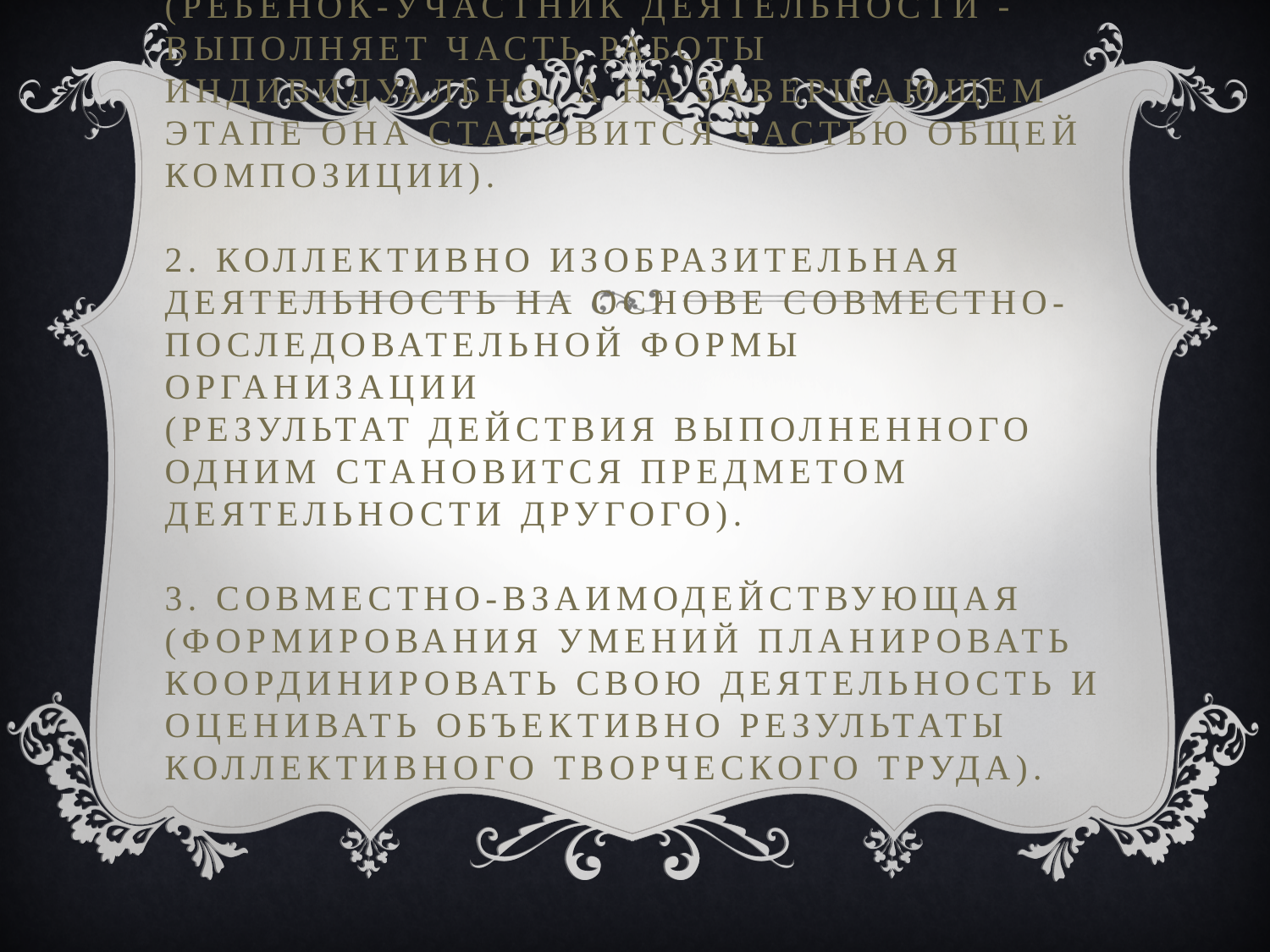

# Основные формы совместной деятельности детей: 1. Совместно-индивидуальная (ребенок-участник деятельности - выполняет часть работы индивидуально, а на завершающем этапе она становится частью общей композиции). 2. Коллективно изобразительная деятельность на основе совместно- последовательной формы организации (результат действия выполненного одним становится предметом деятельности другого). 3. Совместно-взаимодействующая (формирования умений планировать координировать свою деятельность и оценивать объективно результаты коллективного творческого труда).